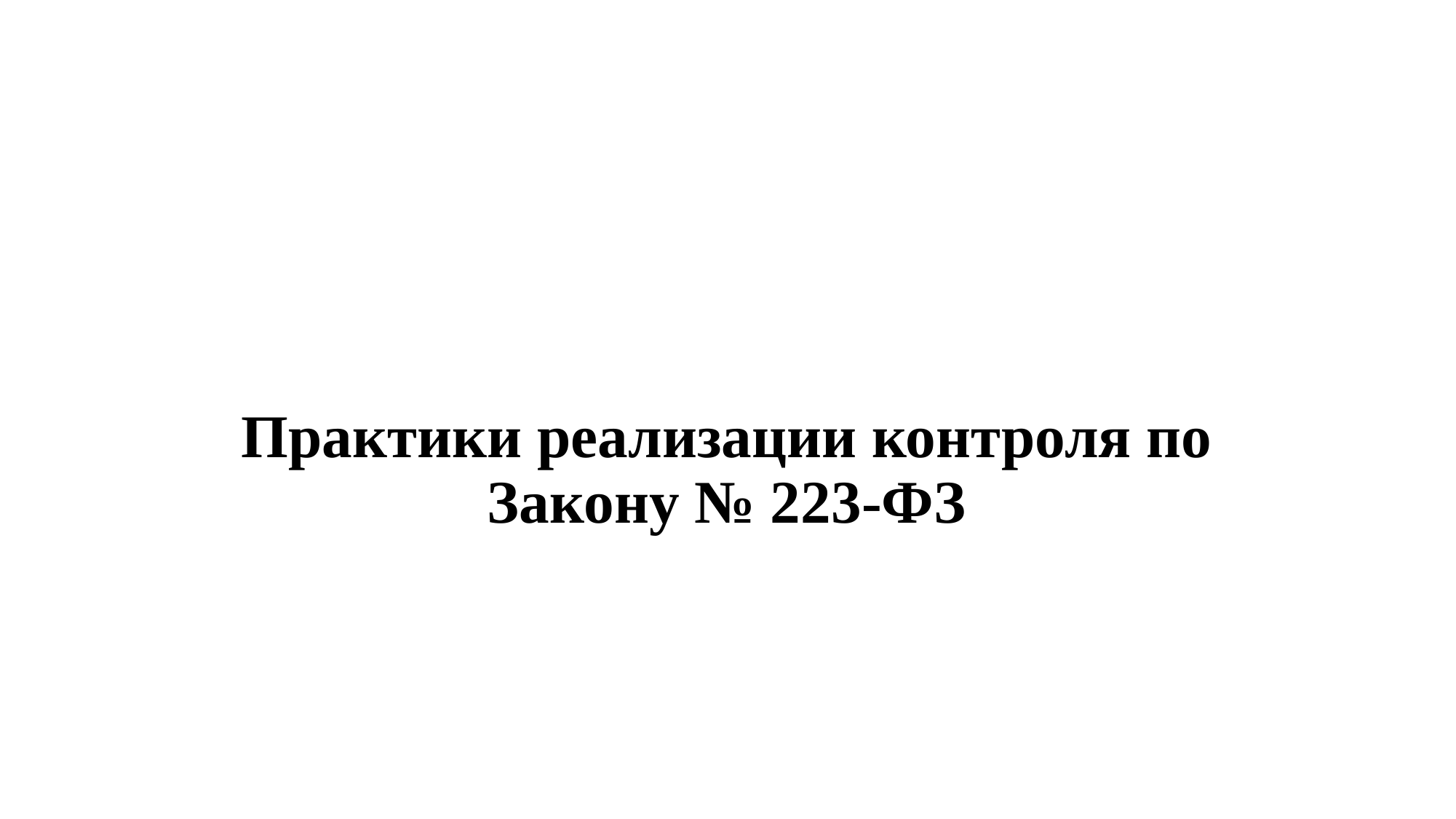

# Практики реализации контроля по Закону № 223-ФЗ